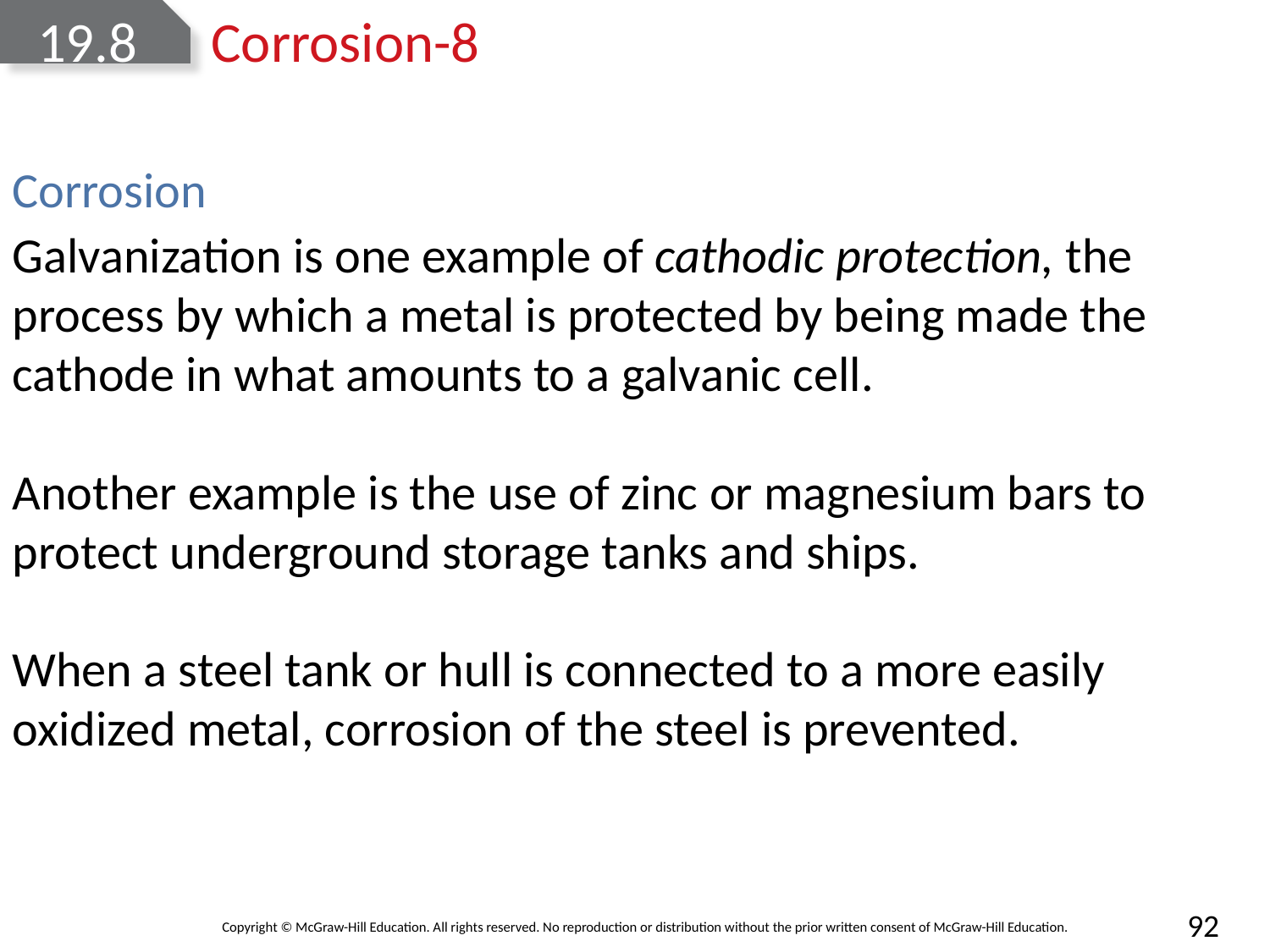

# 19.8	Corrosion-8
Corrosion
Galvanization is one example of cathodic protection, the process by which a metal is protected by being made the cathode in what amounts to a galvanic cell.
Another example is the use of zinc or magnesium bars to protect underground storage tanks and ships.
When a steel tank or hull is connected to a more easily oxidized metal, corrosion of the steel is prevented.